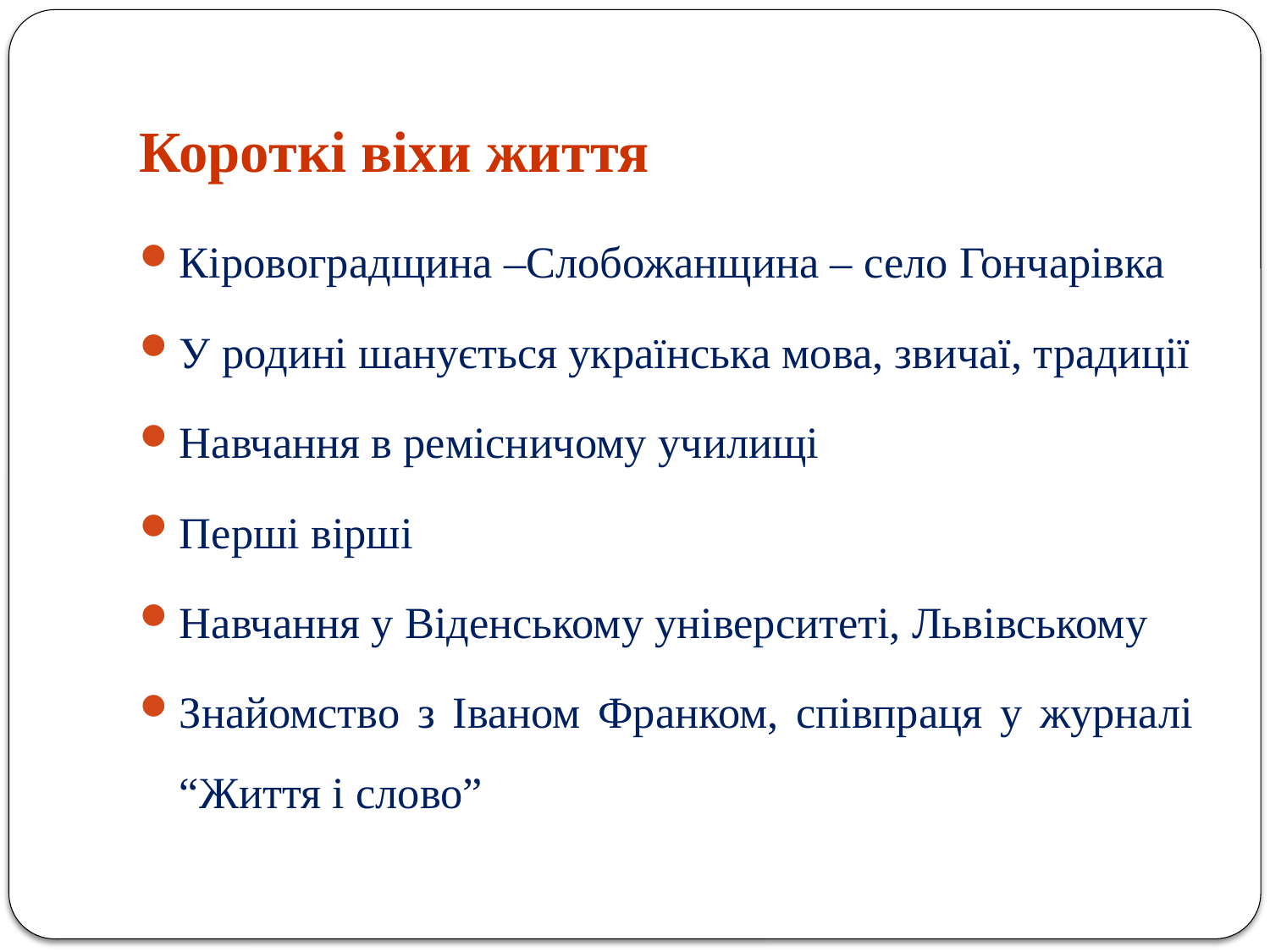

# Короткі віхи життя
Кіровоградщина –Слобожанщина – село Гончарівка
У родині шанується українська мова, звичаї, традиції
Навчання в ремісничому училищі
Перші вірші
Навчання у Віденському університеті, Львівському
Знайомство з Іваном Франком, співпраця у журналі “Життя і слово”